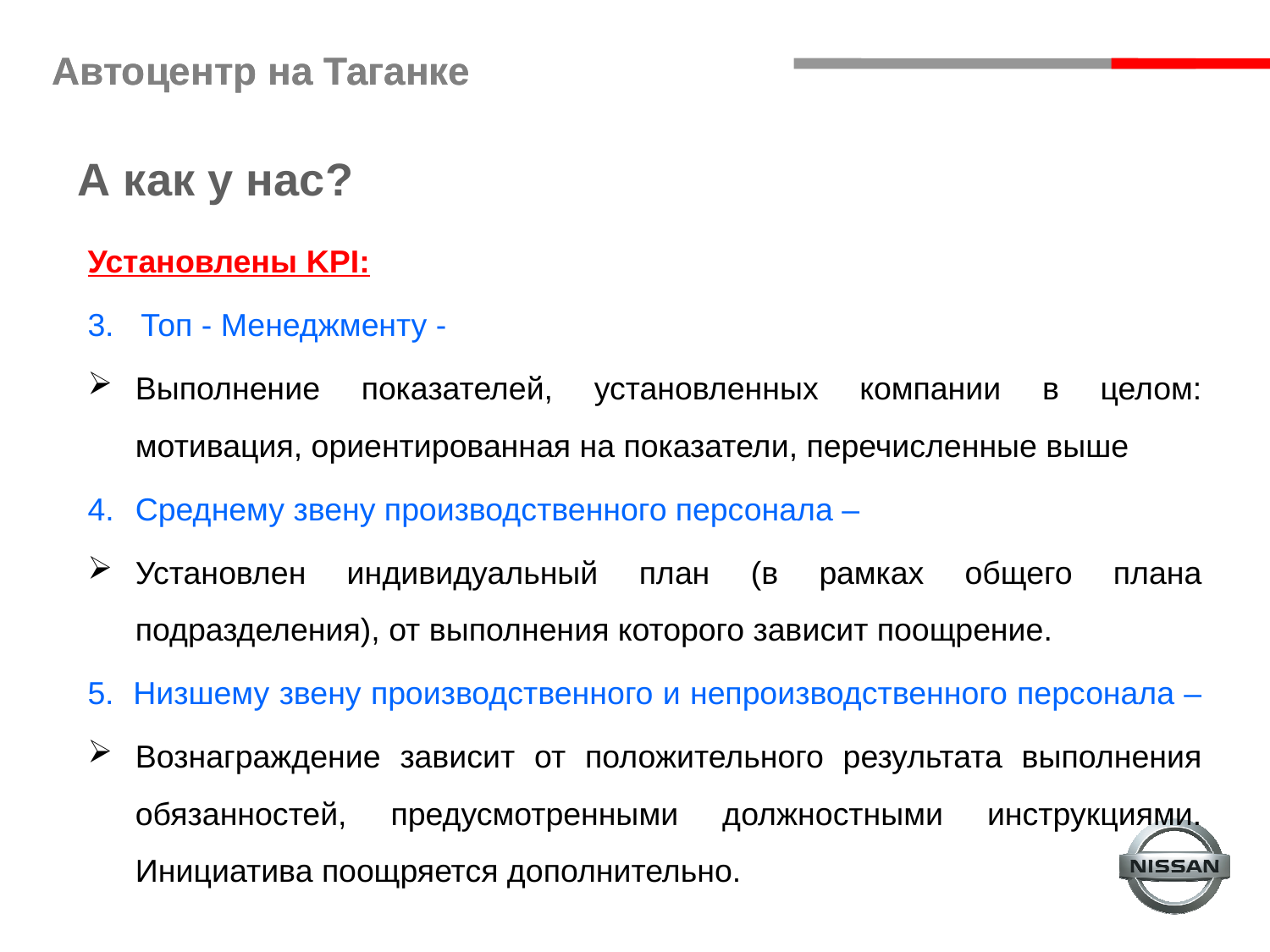

А как у нас?
Установлены KPI:
3.   Топ - Менеджменту -
Выполнение показателей, установленных компании в целом: мотивация, ориентированная на показатели, перечисленные выше
Среднему звену производственного персонала –
Установлен индивидуальный план (в рамках общего плана подразделения), от выполнения которого зависит поощрение.
5.  Низшему звену производственного и непроизводственного персонала –
Вознаграждение зависит от положительного результата выполнения обязанностей, предусмотренными должностными инструкциями. Инициатива поощряется дополнительно.